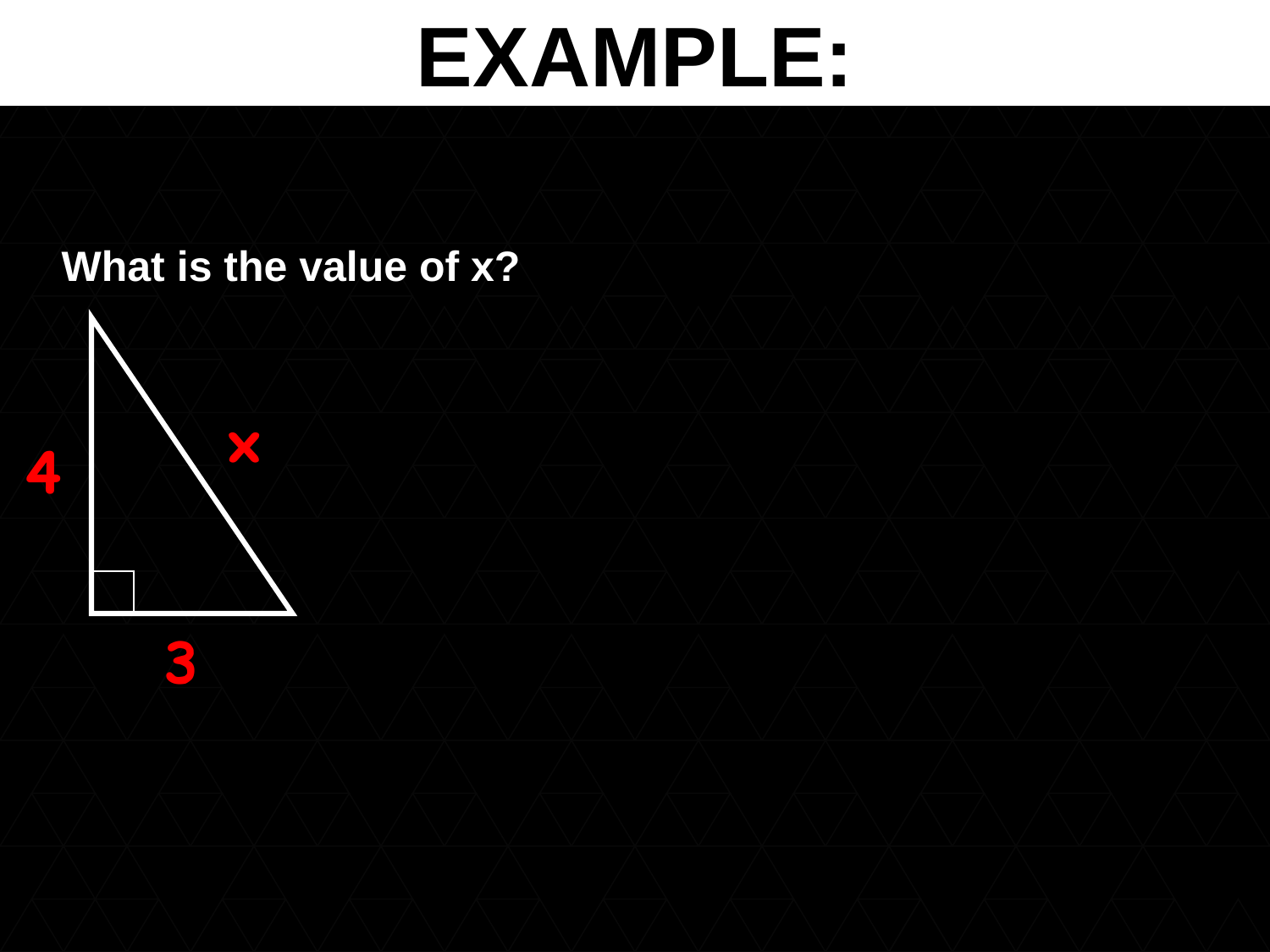

EXAMPLE:
What is the value of x?

x
4

3